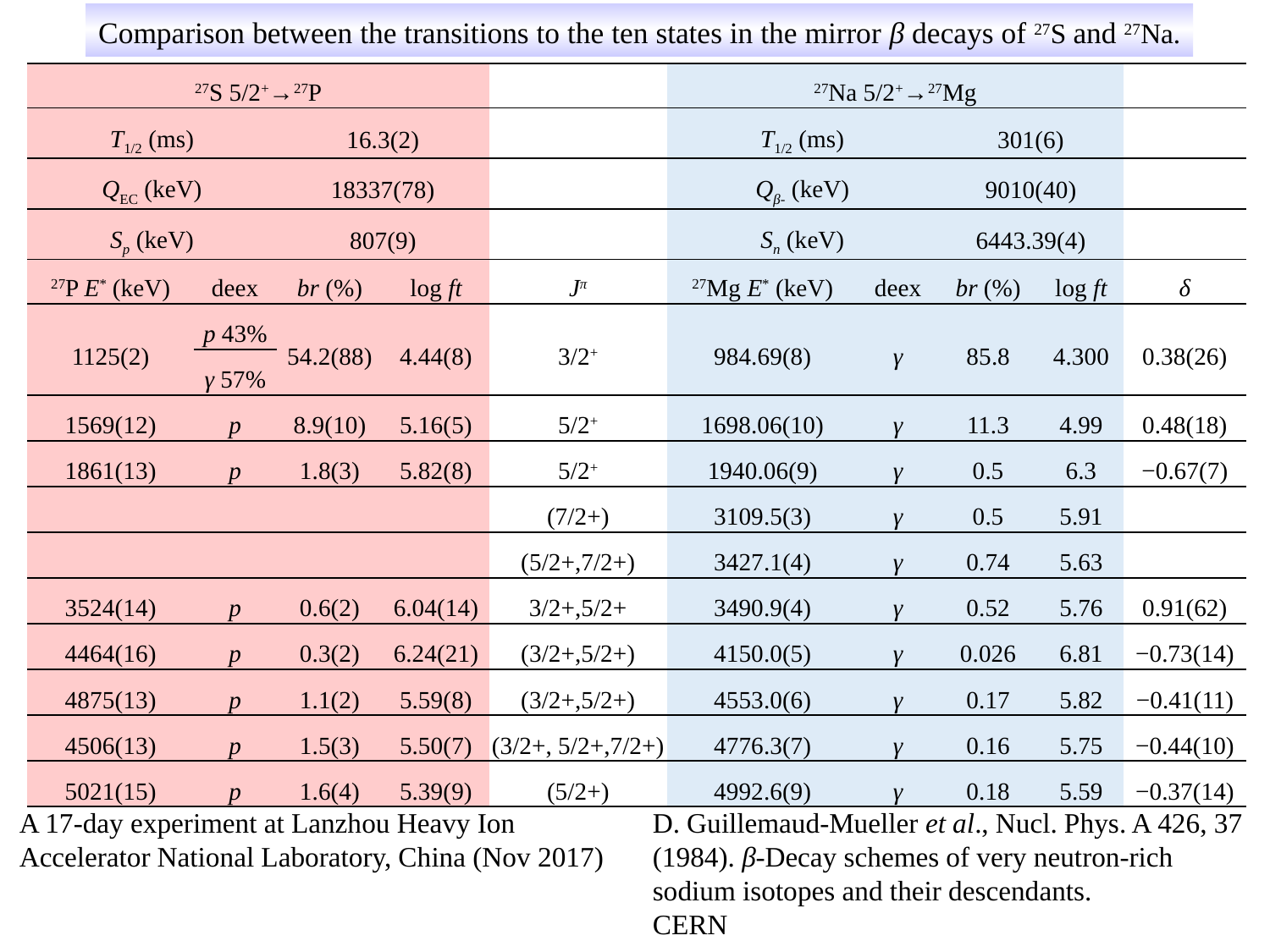

Comparison between the transitions to the ten states in the mirror β decays of 27S and 27Na.
| 27S 5/2+→27P |  |  |  |  | 27Na 5/2+→27Mg |  |  |  |  |
| --- | --- | --- | --- | --- | --- | --- | --- | --- | --- |
| T1/2 (ms) |  | 16.3(2) |  |  | T1/2 (ms) |  | 301(6) |  |  |
| QEC (keV) |  | 18337(78) |  |  | Qβ- (keV) |  | 9010(40) |  |  |
| Sp (keV) |  | 807(9) |  |  | Sn (keV) |  | 6443.39(4) |  |  |
| 27P E\* (keV) | deex | br (%) | log ft | Jπ | 27Mg E\* (keV) | deex | br (%) | log ft | δ |
| 1125(2) | p 43% | 54.2(88) | 4.44(8) | 3/2+ | 984.69(8) | γ | 85.8 | 4.300 | 0.38(26) |
|  | γ 57% |  |  |  |  |  |  |  |  |
| 1569(12) | p | 8.9(10) | 5.16(5) | 5/2+ | 1698.06(10) | γ | 11.3 | 4.99 | 0.48(18) |
| 1861(13) | p | 1.8(3) | 5.82(8) | 5/2+ | 1940.06(9) | γ | 0.5 | 6.3 | −0.67(7) |
|  |  |  |  | (7/2+) | 3109.5(3) | γ | 0.5 | 5.91 |  |
|  |  |  |  | (5/2+,7/2+) | 3427.1(4) | γ | 0.74 | 5.63 |  |
| 3524(14) | p | 0.6(2) | 6.04(14) | 3/2+,5/2+ | 3490.9(4) | γ | 0.52 | 5.76 | 0.91(62) |
| 4464(16) | p | 0.3(2) | 6.24(21) | (3/2+,5/2+) | 4150.0(5) | γ | 0.026 | 6.81 | −0.73(14) |
| 4875(13) | p | 1.1(2) | 5.59(8) | (3/2+,5/2+) | 4553.0(6) | γ | 0.17 | 5.82 | −0.41(11) |
| 4506(13) | p | 1.5(3) | 5.50(7) | (3/2+, 5/2+,7/2+) | 4776.3(7) | γ | 0.16 | 5.75 | −0.44(10) |
| 5021(15) | p | 1.6(4) | 5.39(9) | (5/2+) | 4992.6(9) | γ | 0.18 | 5.59 | −0.37(14) |
A 17-day experiment at Lanzhou Heavy Ion Accelerator National Laboratory, China (Nov 2017)
D. Guillemaud-Mueller et al., Nucl. Phys. A 426, 37 (1984). β-Decay schemes of very neutron-rich sodium isotopes and their descendants.
CERN